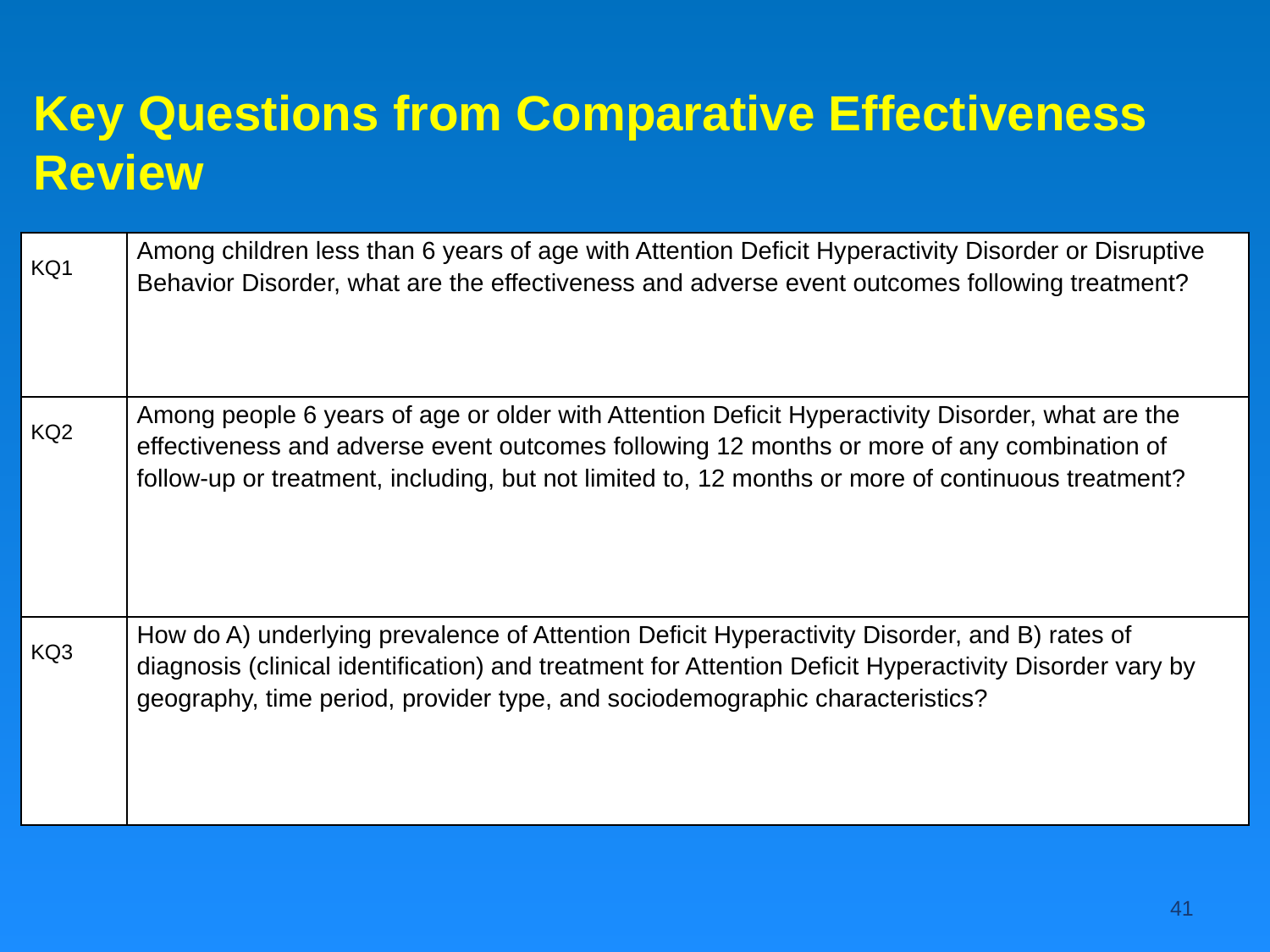

Key Questions from Comparative Effectiveness Review
| KQ1 | Among children less than 6 years of age with Attention Deficit Hyperactivity Disorder or Disruptive Behavior Disorder, what are the effectiveness and adverse event outcomes following treatment? |
| --- | --- |
| KQ2 | Among people 6 years of age or older with Attention Deficit Hyperactivity Disorder, what are the effectiveness and adverse event outcomes following 12 months or more of any combination of follow-up or treatment, including, but not limited to, 12 months or more of continuous treatment? |
| KQ3 | How do A) underlying prevalence of Attention Deficit Hyperactivity Disorder, and B) rates of diagnosis (clinical identification) and treatment for Attention Deficit Hyperactivity Disorder vary by geography, time period, provider type, and sociodemographic characteristics? |
41